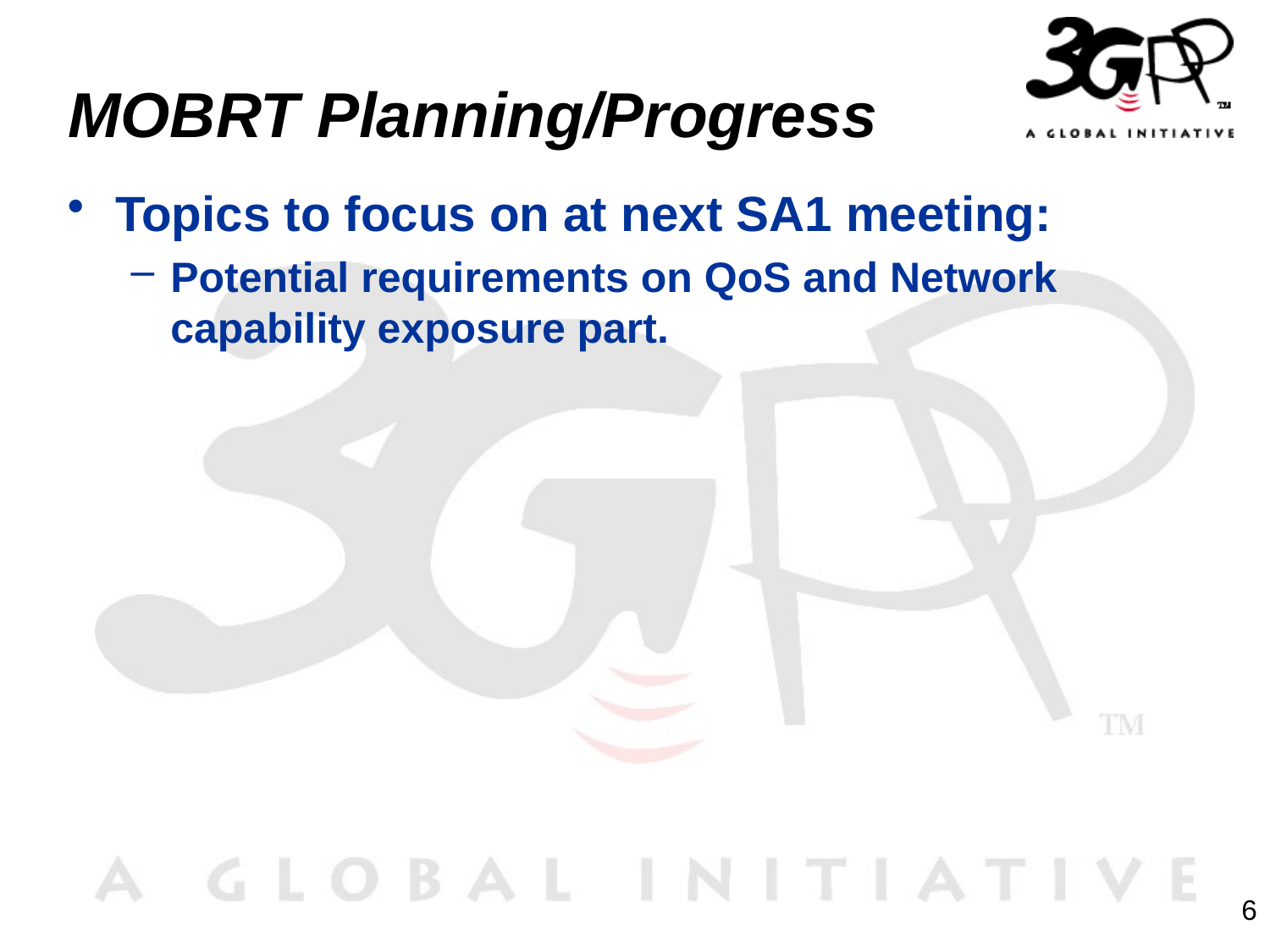

# MOBRT Planning/Progress
Topics to focus on at next SA1 meeting:
Potential requirements on QoS and Network capability exposure part.

6